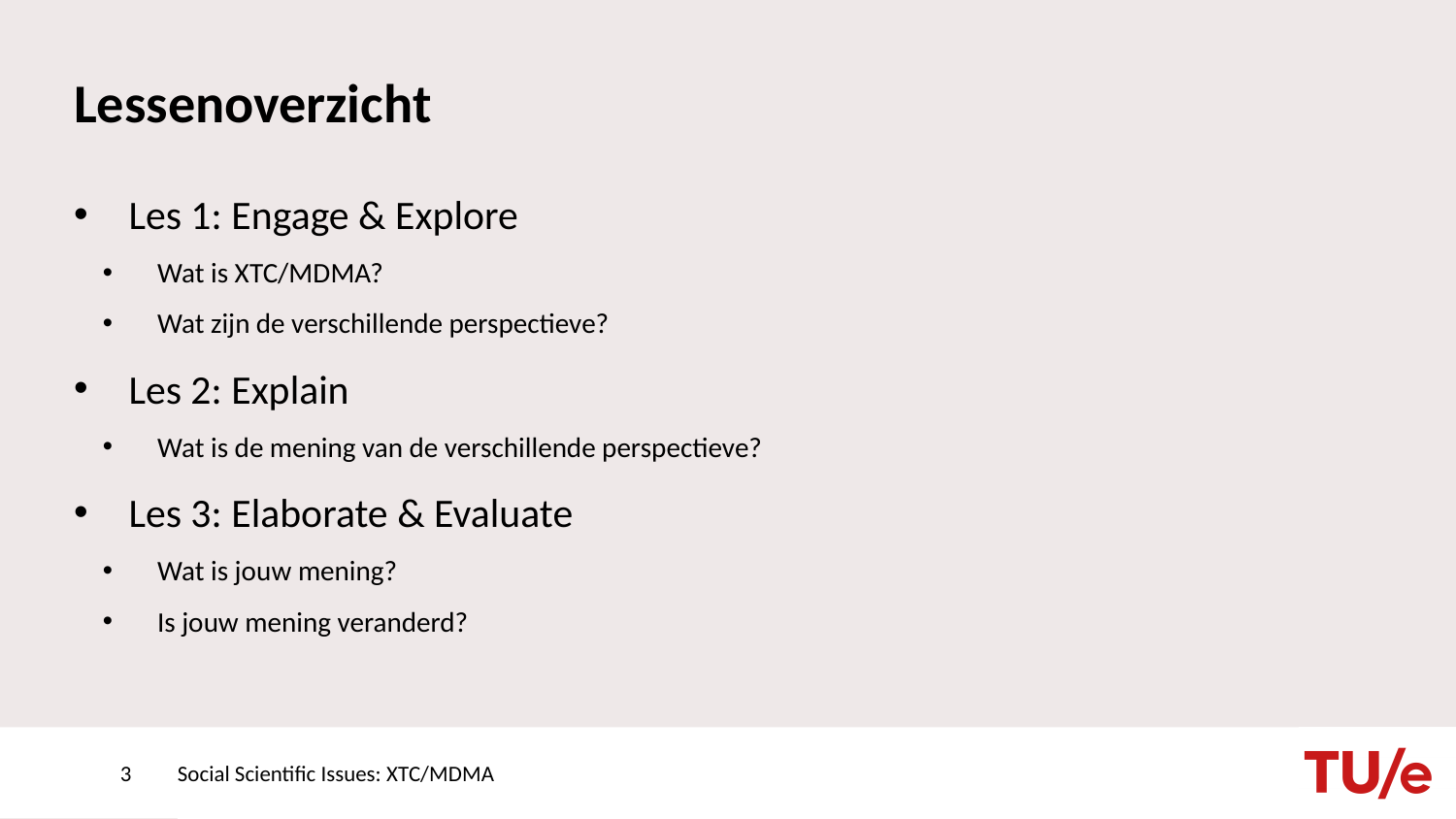

# Lessenoverzicht
Les 1: Engage & Explore
Wat is XTC/MDMA?
Wat zijn de verschillende perspectieve?
Les 2: Explain
Wat is de mening van de verschillende perspectieve?
Les 3: Elaborate & Evaluate
Wat is jouw mening?
Is jouw mening veranderd?
3
Social Scientific Issues: XTC/MDMA